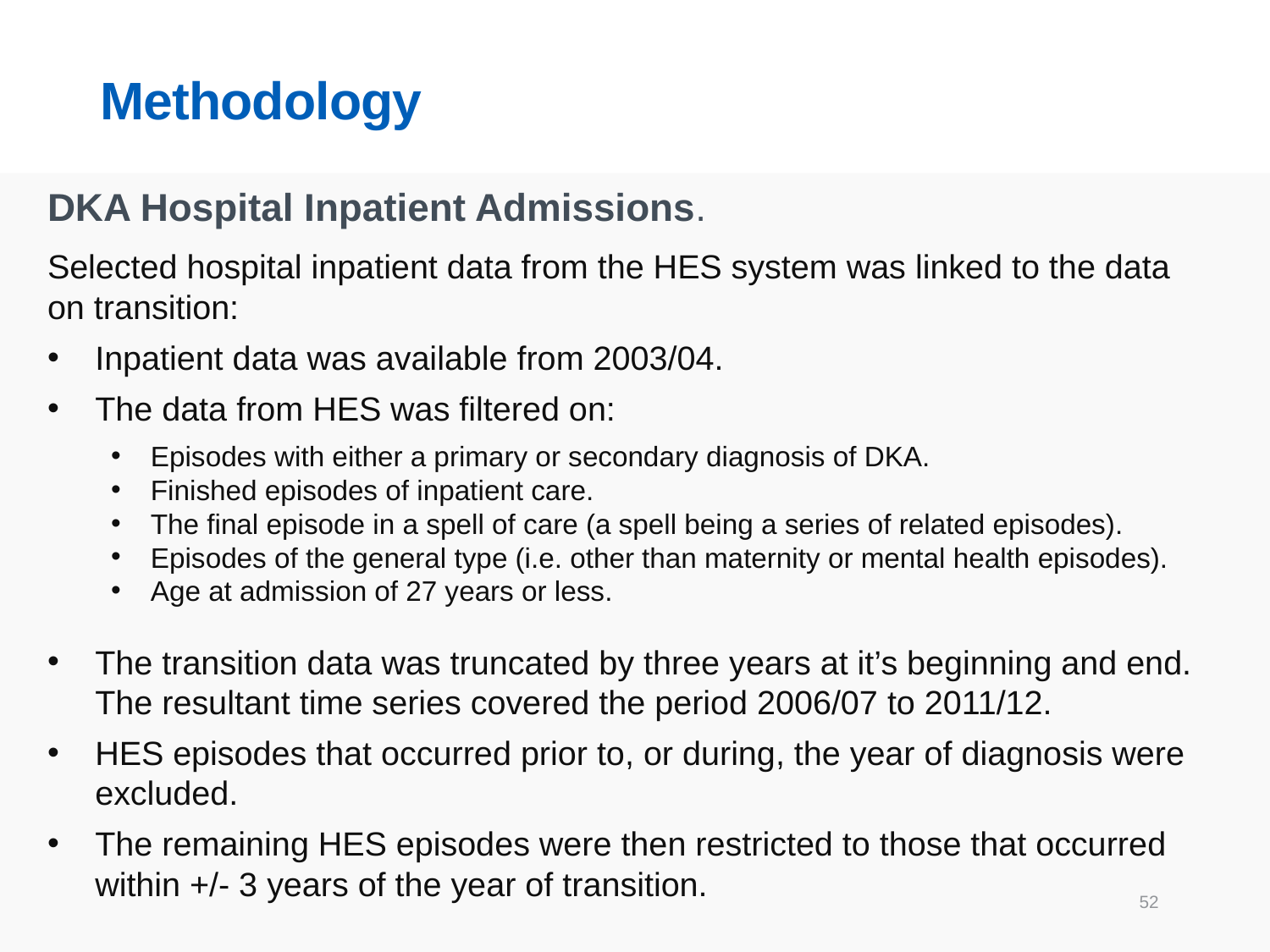

# Methodology
DKA Hospital Inpatient Admissions.

Selected hospital inpatient data from the HES system was linked to the data on transition:
Inpatient data was available from 2003/04.
The data from HES was filtered on:
Episodes with either a primary or secondary diagnosis of DKA.
Finished episodes of inpatient care.
The final episode in a spell of care (a spell being a series of related episodes).
Episodes of the general type (i.e. other than maternity or mental health episodes).
Age at admission of 27 years or less.

The transition data was truncated by three years at it’s beginning and end. The resultant time series covered the period 2006/07 to 2011/12.
HES episodes that occurred prior to, or during, the year of diagnosis were excluded.
The remaining HES episodes were then restricted to those that occurred within +/- 3 years of the year of transition.
52